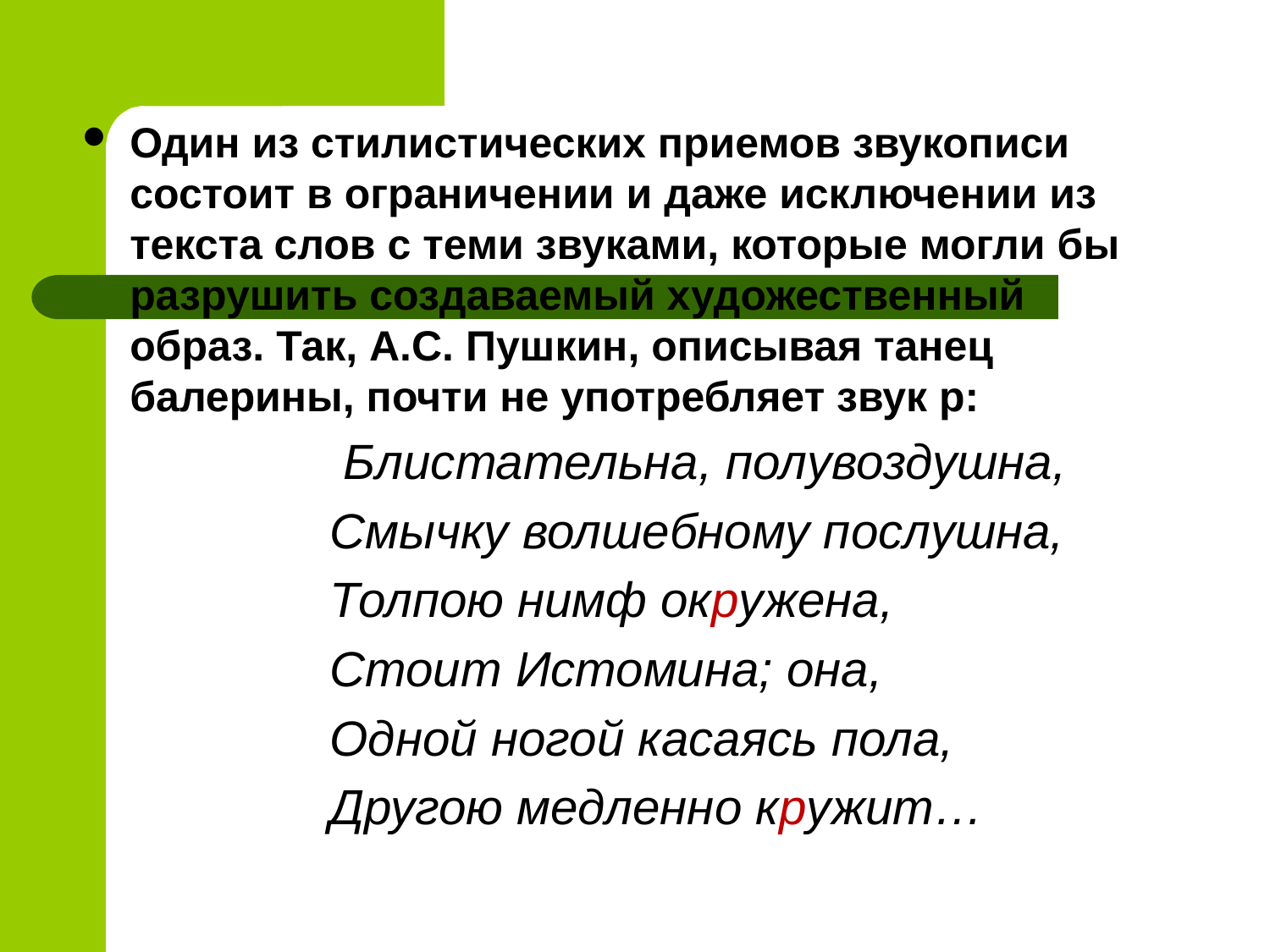

Один из стилистических приемов звукописи состоит в ограничении и даже исключении из текста слов с теми звуками, которые могли бы разрушить создаваемый художественный образ. Так, А.С. Пушкин, описывая танец балерины, почти не употребляет звук р:
                   Блистательна, полувоздушна,
                  Смычку волшебному послушна,
                  Толпою нимф окружена,
                  Стоит Истомина; она,
                  Одной ногой касаясь пола,
                  Другою медленно кружит…